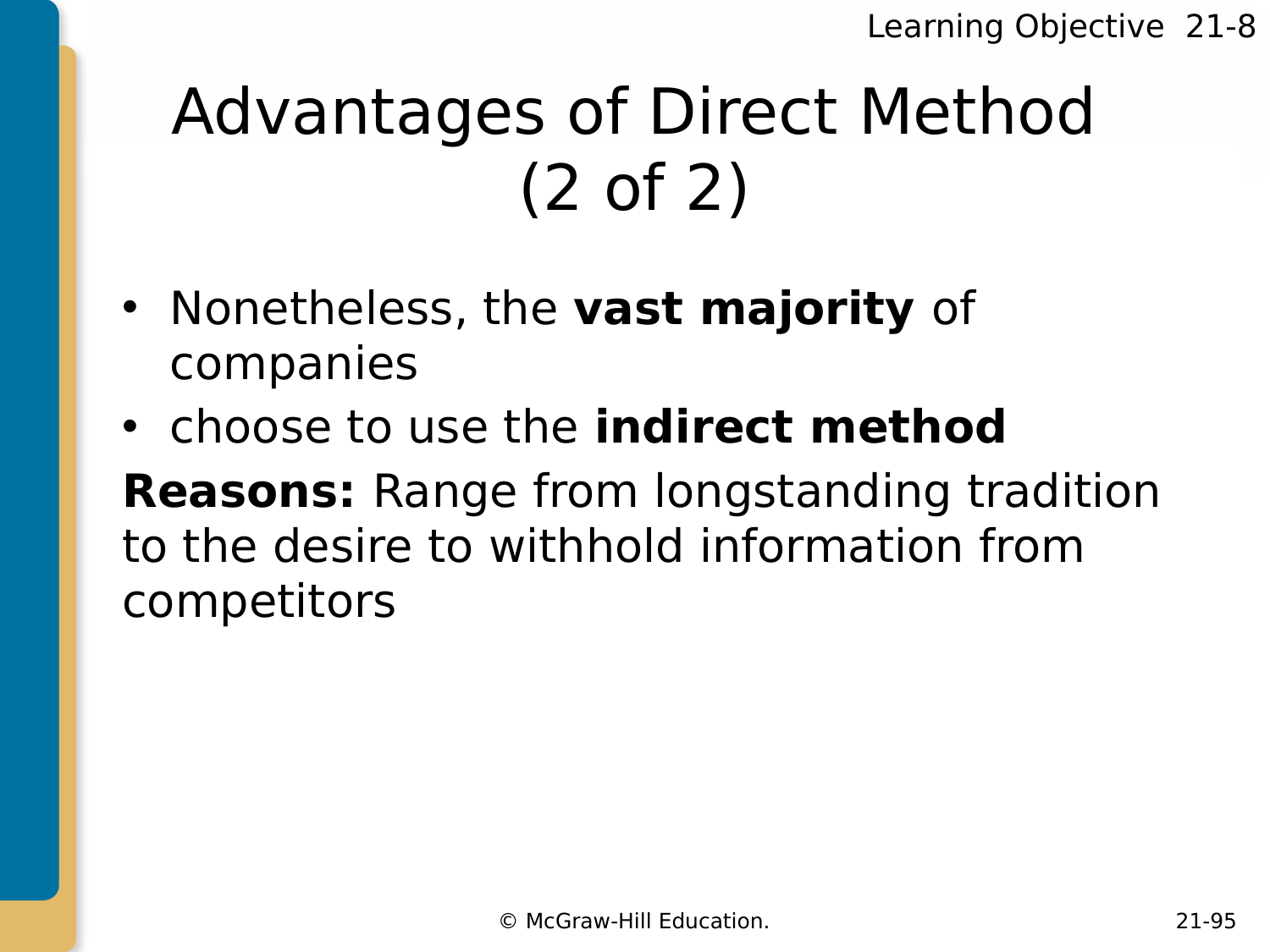

Learning Objective  21-8
# Advantages of Direct Method (2 of 2)
Nonetheless, the vast majority of companies
choose to use the indirect method
Reasons: Range from longstanding tradition to the desire to withhold information from competitors